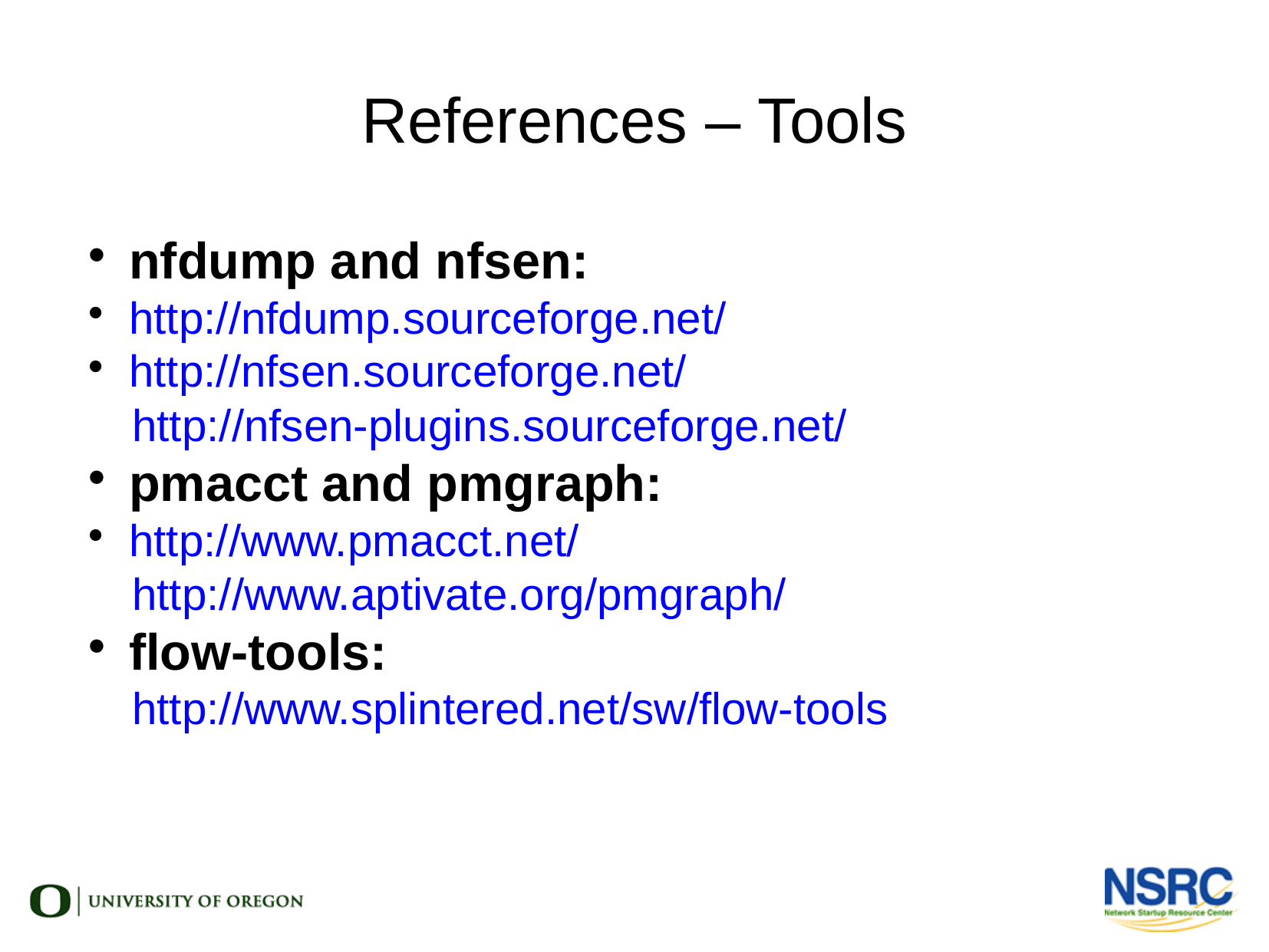

References – Tools
nfdump and nfsen:
http://nfdump.sourceforge.net/
http://nfsen.sourceforge.net/
http://nfsen-plugins.sourceforge.net/
pmacct and pmgraph:
http://www.pmacct.net/
http://www.aptivate.org/pmgraph/
flow-tools:
http://www.splintered.net/sw/flow-tools